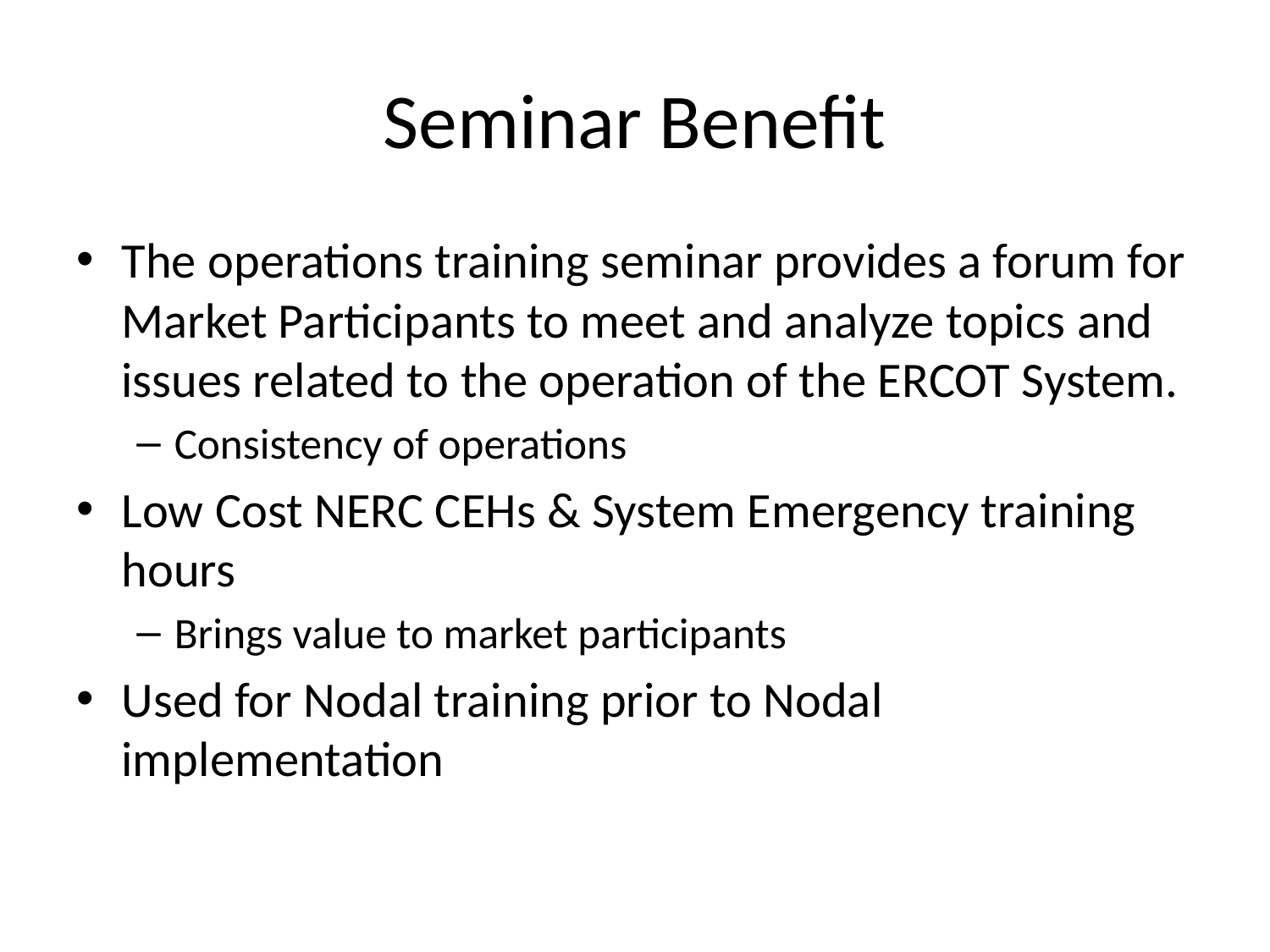

# Seminar Benefit
The operations training seminar provides a forum for Market Participants to meet and analyze topics and issues related to the operation of the ERCOT System.
Consistency of operations
Low Cost NERC CEHs & System Emergency training hours
Brings value to market participants
Used for Nodal training prior to Nodal implementation